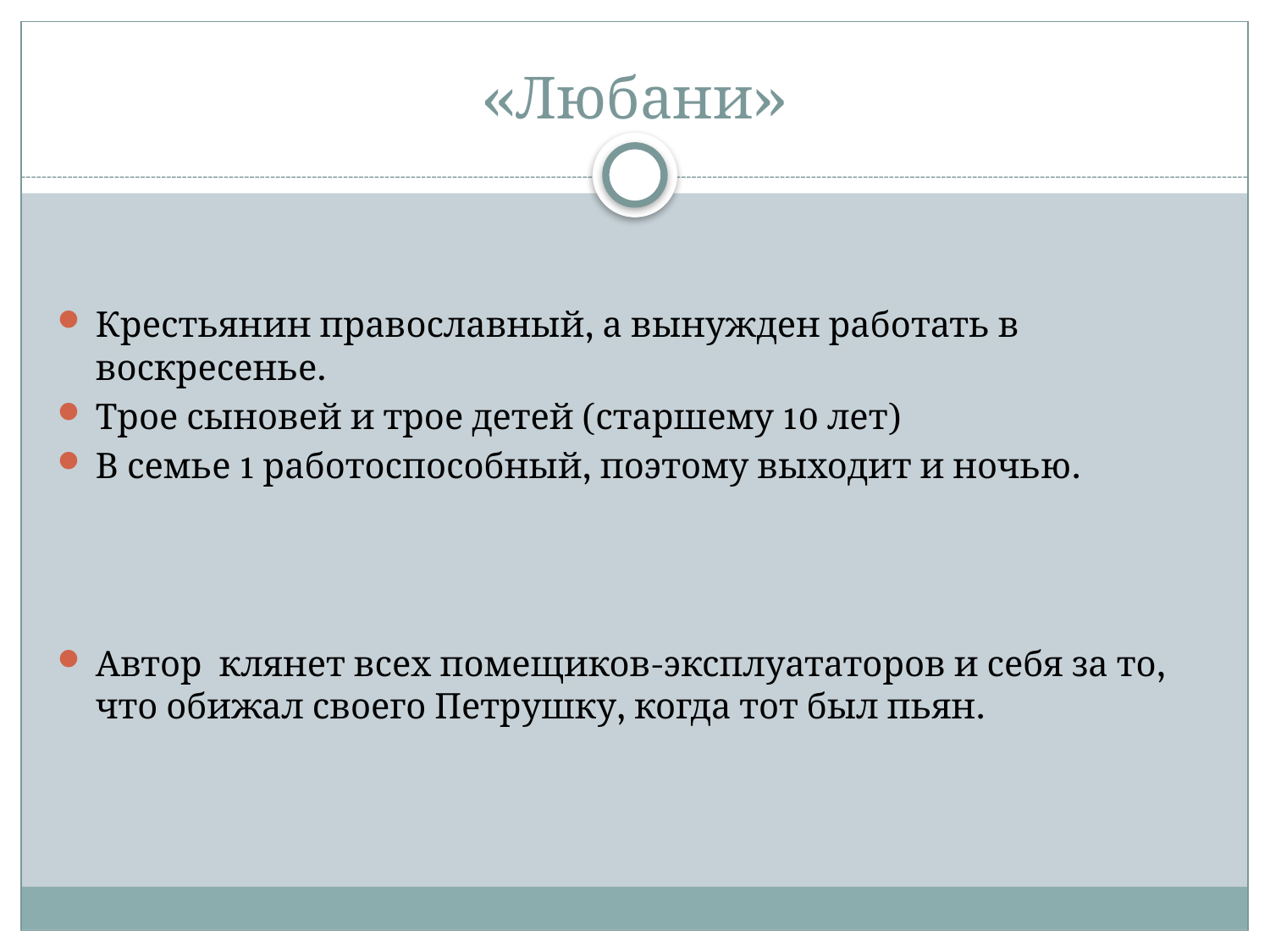

# «Любани»
Крестьянин православный, а вынужден работать в воскресенье.
Трое сыновей и трое детей (старшему 10 лет)
В семье 1 работоспособный, поэтому выходит и ночью.

Автор  клянет всех помещиков-эксплуататоров и себя за то, что обижал своего Петрушку, когда тот был пьян.